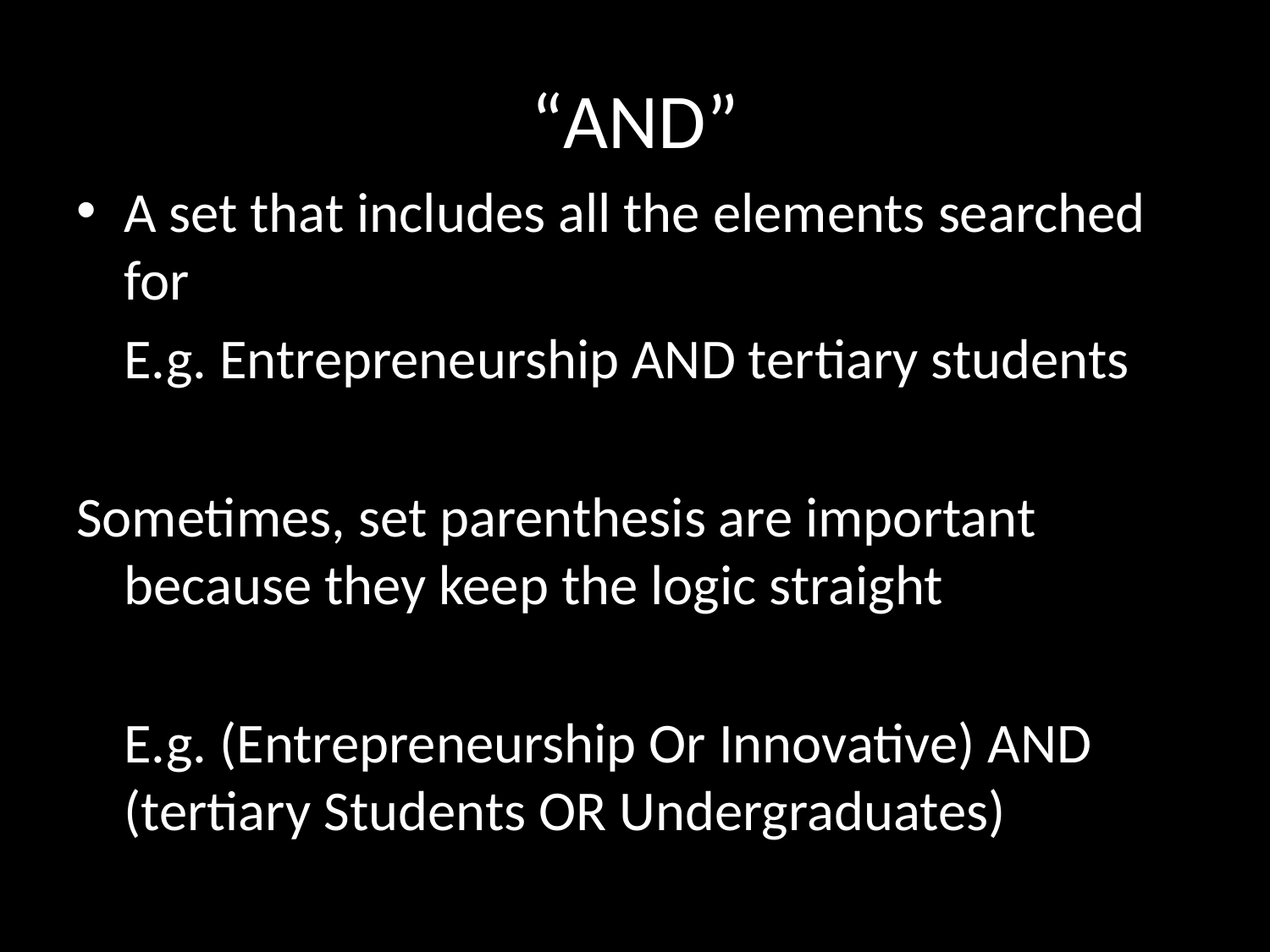

# “AND”
A set that includes all the elements searched for
	E.g. Entrepreneurship AND tertiary students

Sometimes, set parenthesis are important because they keep the logic straight

	E.g. (Entrepreneurship Or Innovative) AND (tertiary Students OR Undergraduates)